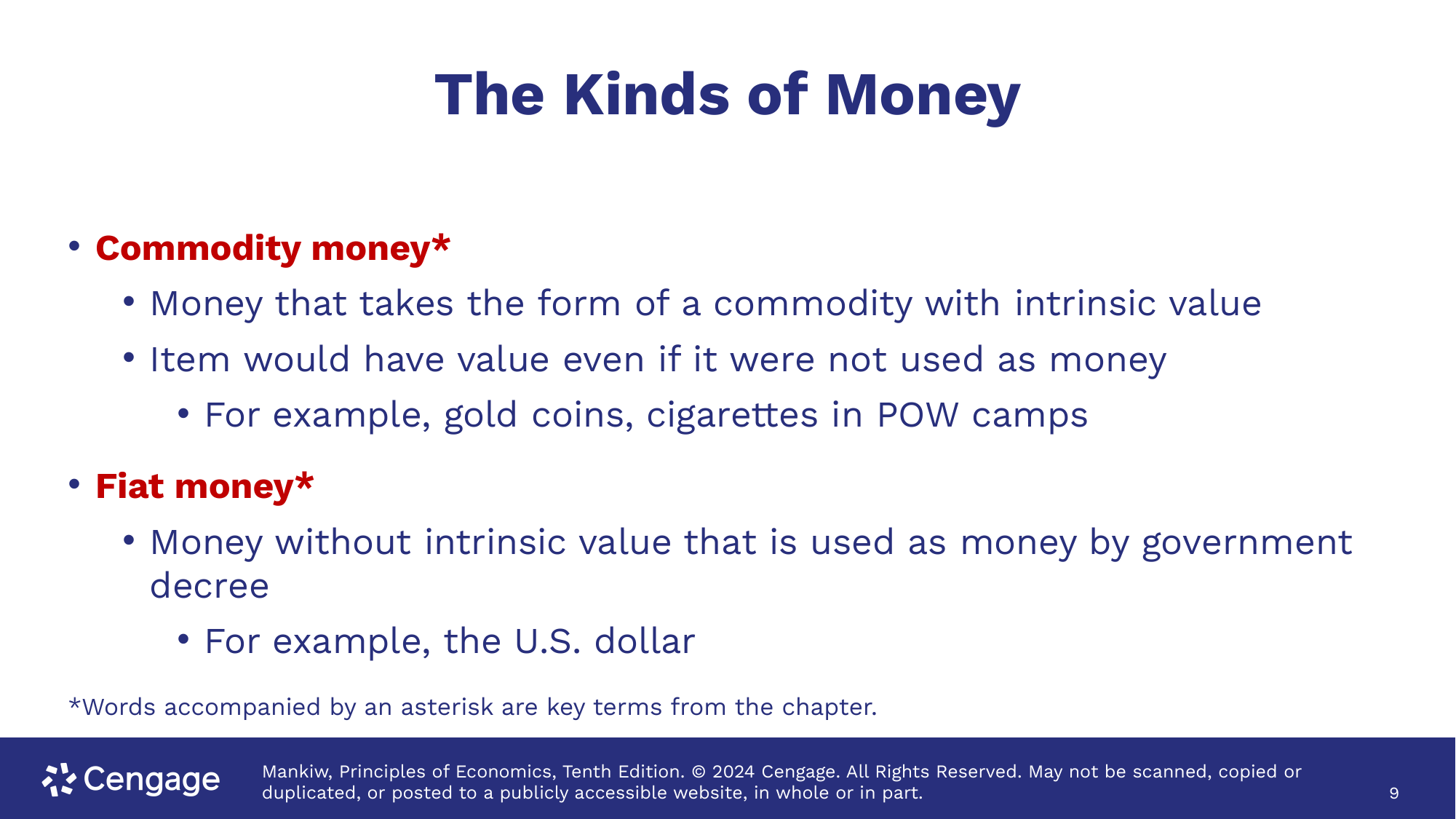

# The Kinds of Money
Commodity money*
Money that takes the form of a commodity with intrinsic value
Item would have value even if it were not used as money
For example, gold coins, cigarettes in POW camps
Fiat money*
Money without intrinsic value that is used as money by government decree
For example, the U.S. dollar
*Words accompanied by an asterisk are key terms from the chapter.